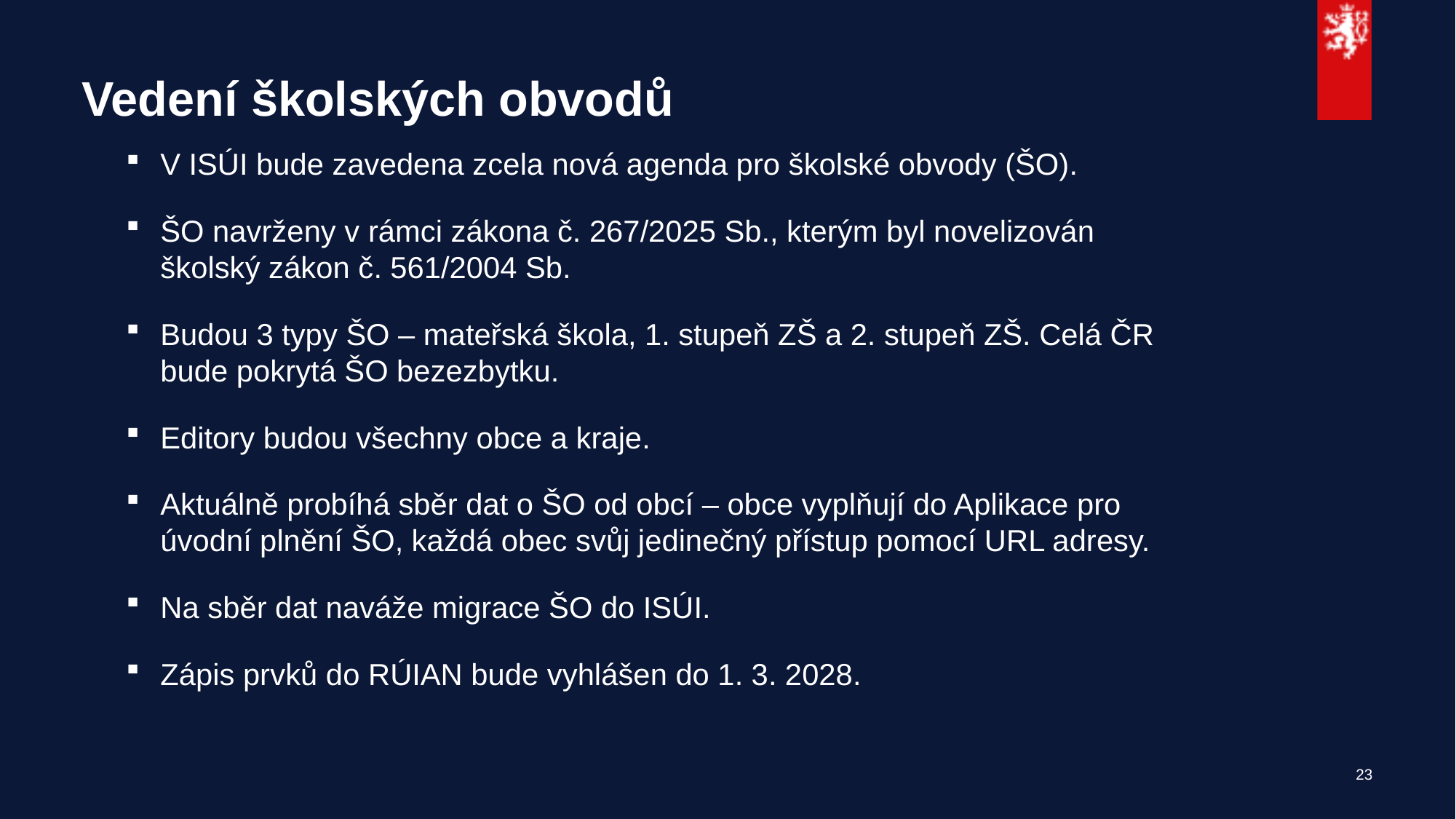

# Vedení školských obvodů
V ISÚI bude zavedena zcela nová agenda pro školské obvody (ŠO).
ŠO navrženy v rámci zákona č. 267/2025 Sb., kterým byl novelizován školský zákon č. 561/2004 Sb.
Budou 3 typy ŠO – mateřská škola, 1. stupeň ZŠ a 2. stupeň ZŠ. Celá ČR bude pokrytá ŠO bezezbytku.
Editory budou všechny obce a kraje.
Aktuálně probíhá sběr dat o ŠO od obcí – obce vyplňují do Aplikace pro úvodní plnění ŠO, každá obec svůj jedinečný přístup pomocí URL adresy.
Na sběr dat naváže migrace ŠO do ISÚI.
Zápis prvků do RÚIAN bude vyhlášen do 1. 3. 2028.

23